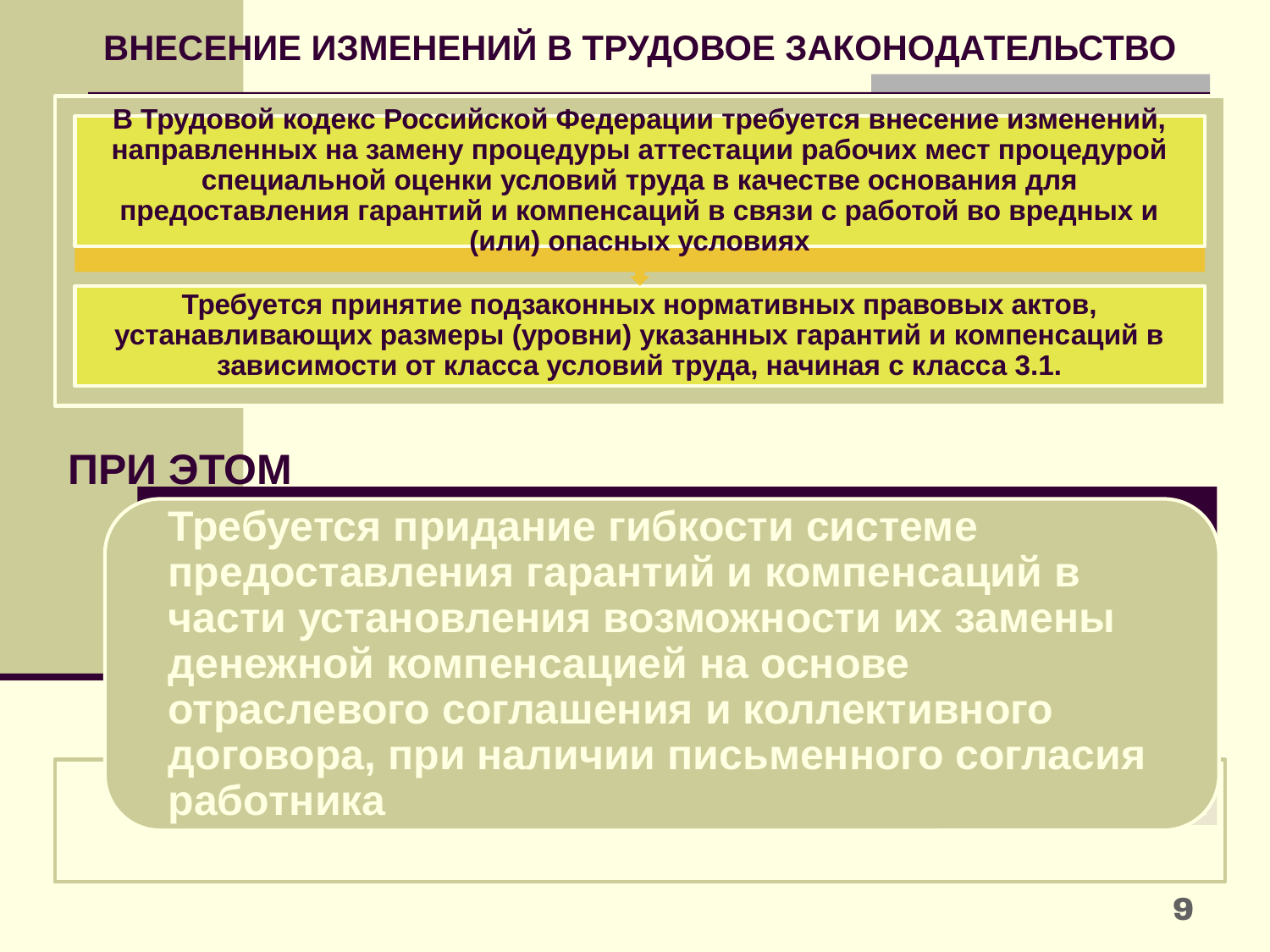

ВНЕСЕНИЕ ИЗМЕНЕНИЙ В ТРУДОВОЕ ЗАКОНОДАТЕЛЬСТВО

В Трудовой кодекс Российской Федерации требуется внесение изменений, направленных на замену процедуры аттестации рабочих мест процедурой специальной оценки условий труда в качестве основания для предоставления гарантий и компенсаций в связи с работой во вредных и (или) опасных условиях

Требуется принятие подзаконных нормативных правовых актов, устанавливающих размеры (уровни) указанных гарантий и компенсаций в зависимости от класса условий труда, начиная с класса 3.1.
ПРИ ЭТОМ
Требуется придание гибкости системе предоставления гарантий и компенсаций в части установления возможности их замены денежной компенсацией на основе отраслевого соглашения и коллективного договора, при наличии письменного согласия работника
9